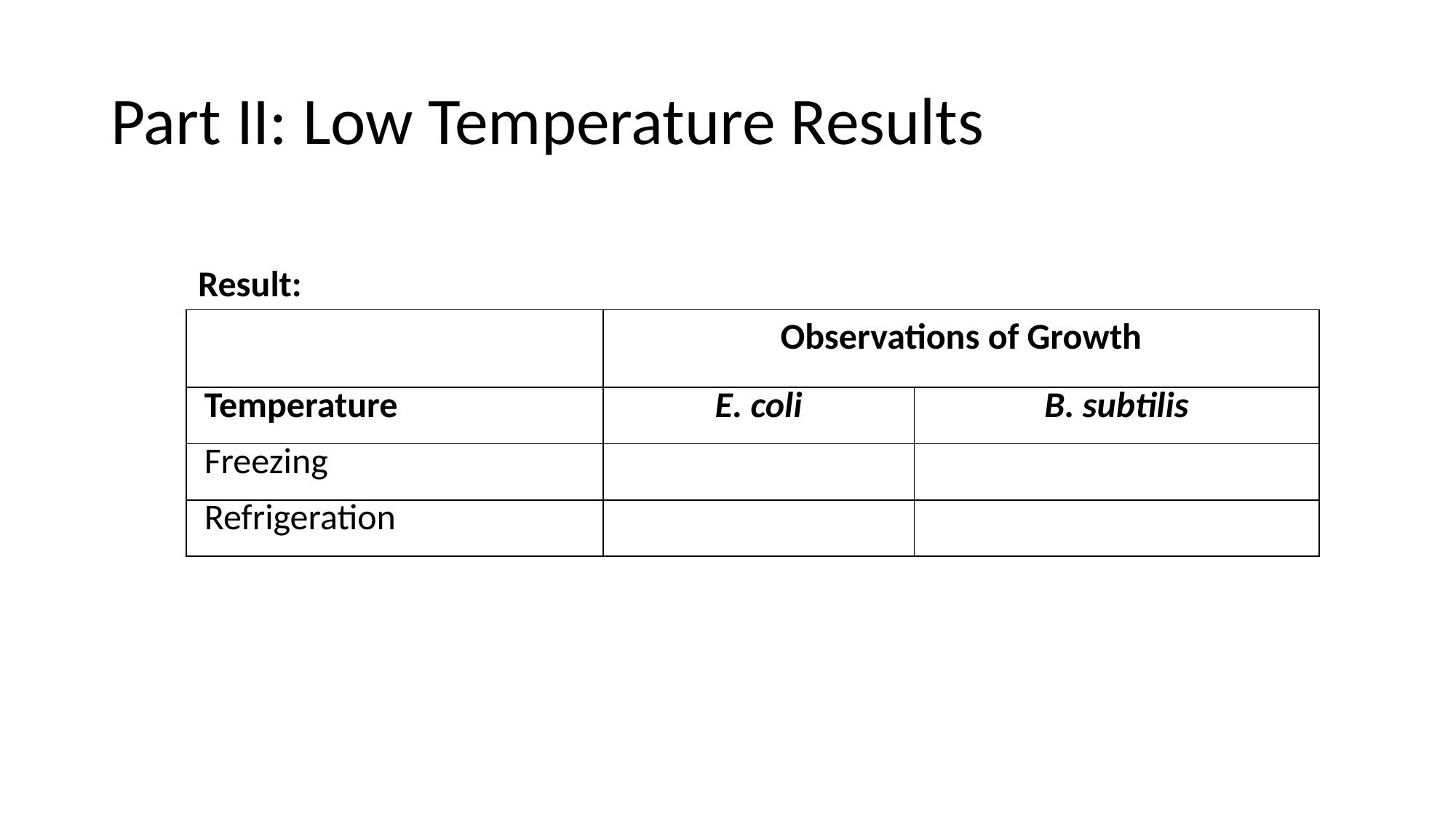

# Part II: Low Temperature Results
Result:
|  | Observations of Growth |  |
| --- | --- | --- |
| Temperature | E. coli | B. subtilis |
| Freezing |  |  |
| Refrigeration |  |  |